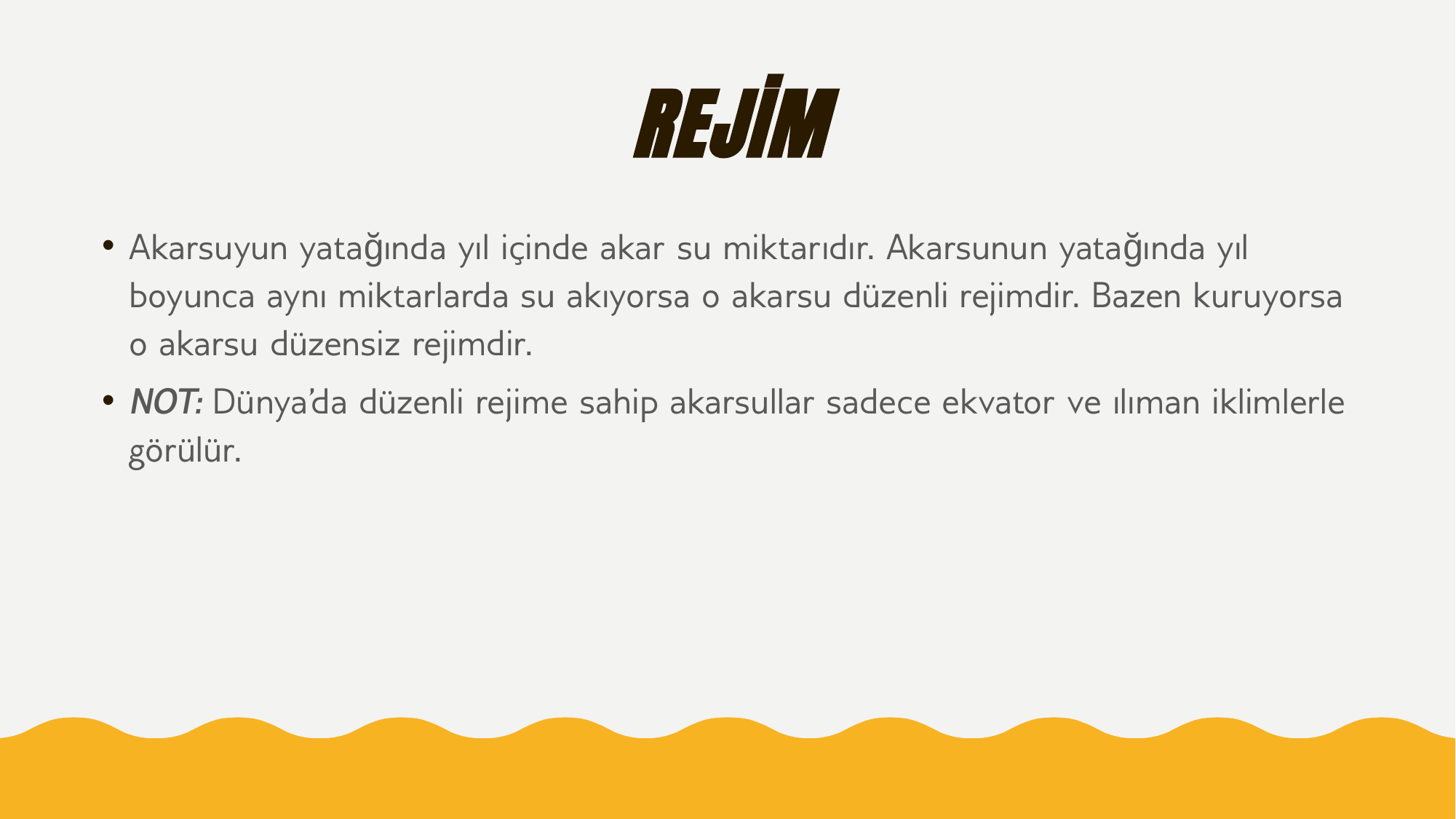

# REJİM
Akarsuyun yatağında yıl içinde akar su miktarıdır. Akarsunun yatağında yıl boyunca aynı miktarlarda su akıyorsa o akarsu düzenli rejimdir. Bazen kuruyorsa o akarsu düzensiz rejimdir.
NOT: Dünya’da düzenli rejime sahip akarsullar sadece ekvator ve ılıman iklimlerle görülür.